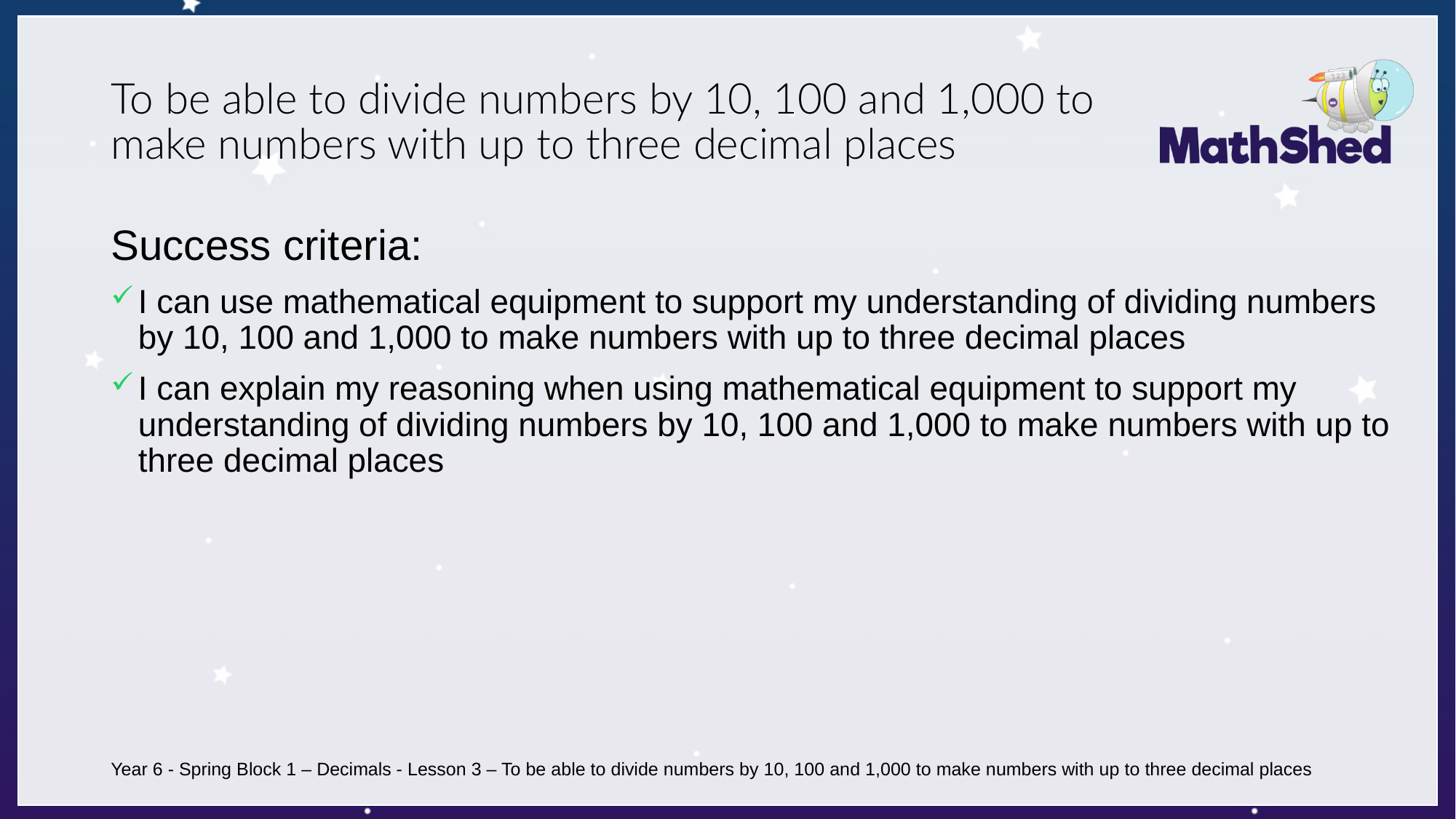

# To be able to divide numbers by 10, 100 and 1,000 to make numbers with up to three decimal places
Success criteria:
I can use mathematical equipment to support my understanding of dividing numbers by 10, 100 and 1,000 to make numbers with up to three decimal places
I can explain my reasoning when using mathematical equipment to support my understanding of dividing numbers by 10, 100 and 1,000 to make numbers with up to three decimal places

Year 6 - Spring Block 1 – Decimals - Lesson 3 – To be able to divide numbers by 10, 100 and 1,000 to make numbers with up to three decimal places